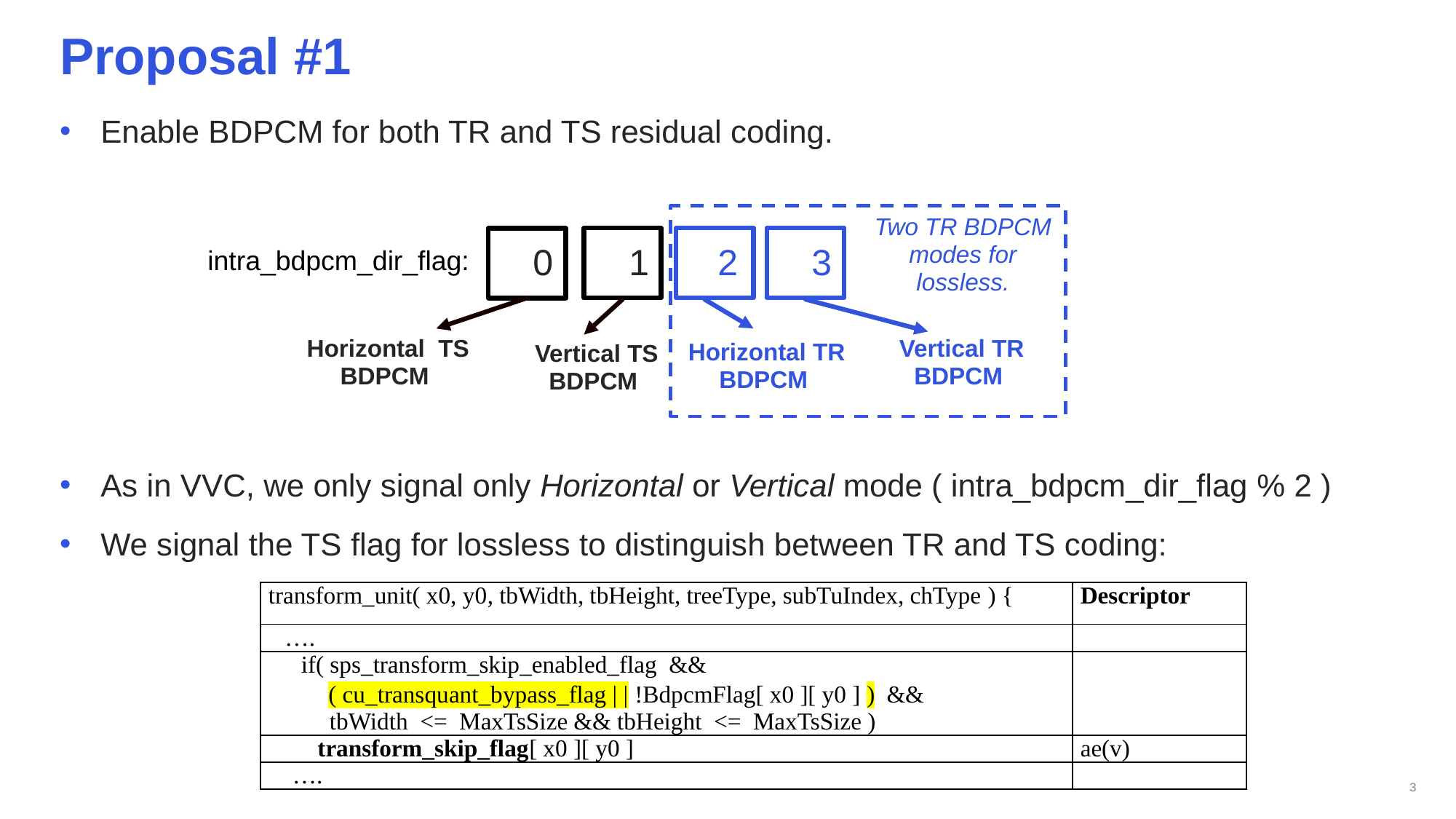

Proposal #1
Enable BDPCM for both TR and TS residual coding.

As in VVC, we only signal only Horizontal or Vertical mode ( intra_bdpcm_dir_flag % 2 )
We signal the TS flag for lossless to distinguish between TR and TS coding:

Two TR BDPCM modes for lossless.

2
3
Vertical TR BDPCM
Horizontal TR BDPCM

intra_bdpcm_dir_flag:
0
1
Horizontal  TS BDPCM
Vertical TS BDPCM
| transform\_unit( x0, y0, tbWidth, tbHeight, treeType, subTuIndex, chType ) { | Descriptor |
| --- | --- |
| …. |  |
| if( sps\_transform\_skip\_enabled\_flag && ( cu\_transquant\_bypass\_flag | | !BdpcmFlag[ x0 ][ y0 ] ) && tbWidth <= MaxTsSize && tbHeight <= MaxTsSize ) |  |
| transform\_skip\_flag[ x0 ][ y0 ] | ae(v) |
| …. |  |